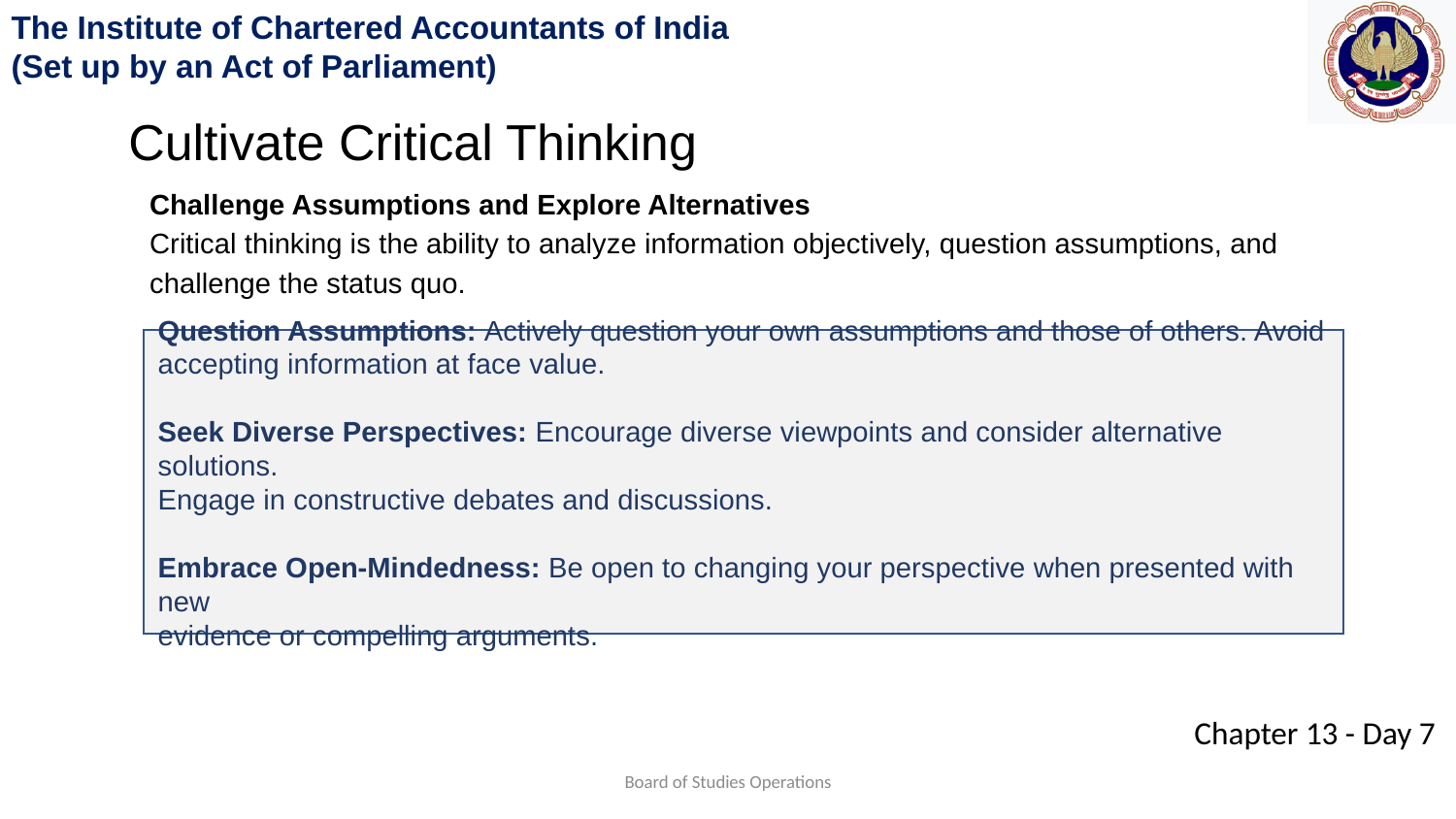

Cultivate Critical Thinking
Challenge Assumptions and Explore Alternatives
Critical thinking is the ability to analyze information objectively, question assumptions, and
challenge the status quo.
Question Assumptions: Actively question your own assumptions and those of others. Avoid
accepting information at face value.

Seek Diverse Perspectives: Encourage diverse viewpoints and consider alternative solutions.
Engage in constructive debates and discussions.

Embrace Open-Mindedness: Be open to changing your perspective when presented with new
evidence or compelling arguments.
Board of Studies Operations